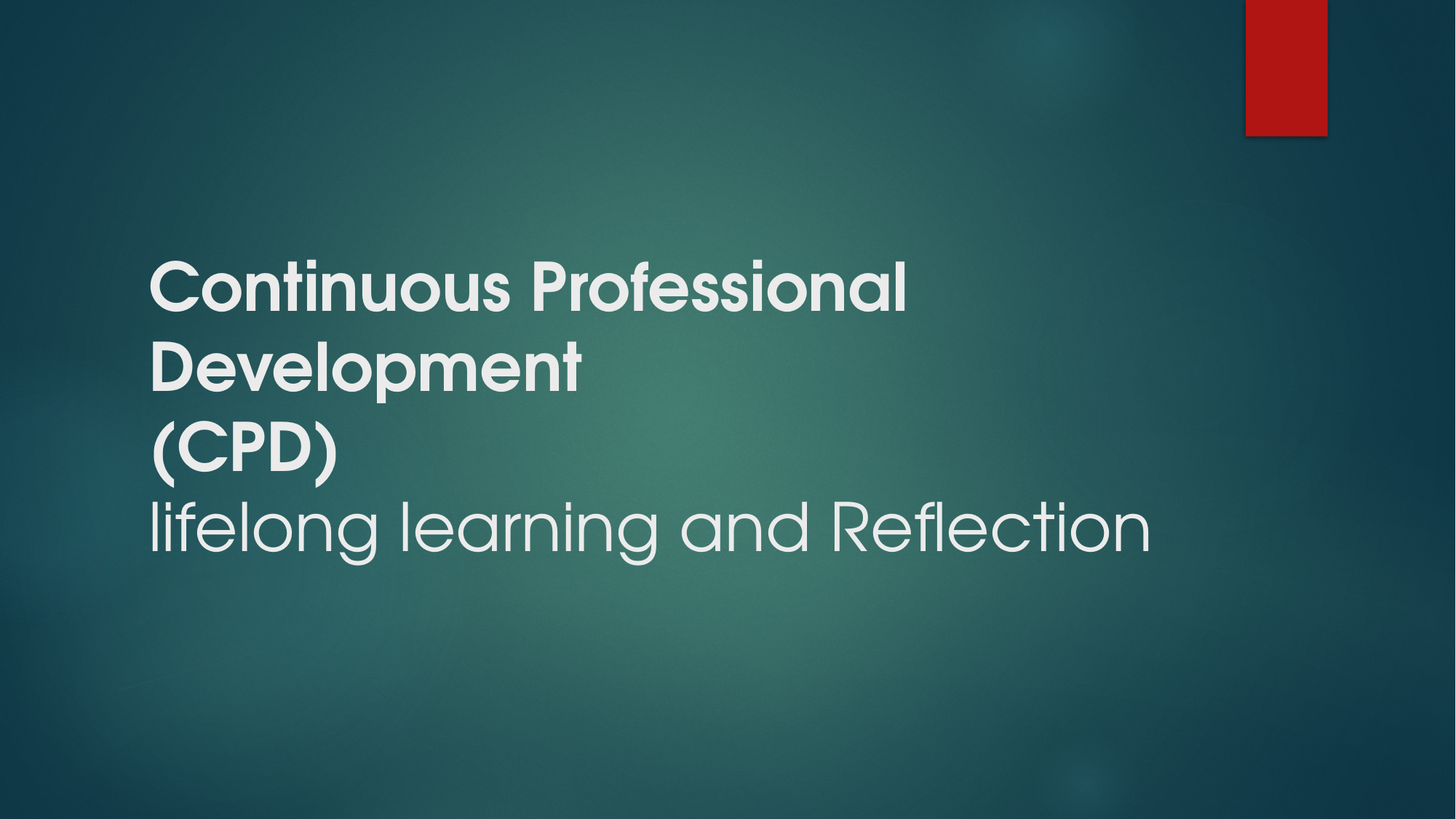

# Continuous Professional Development (CPD) lifelong learning and Reflection